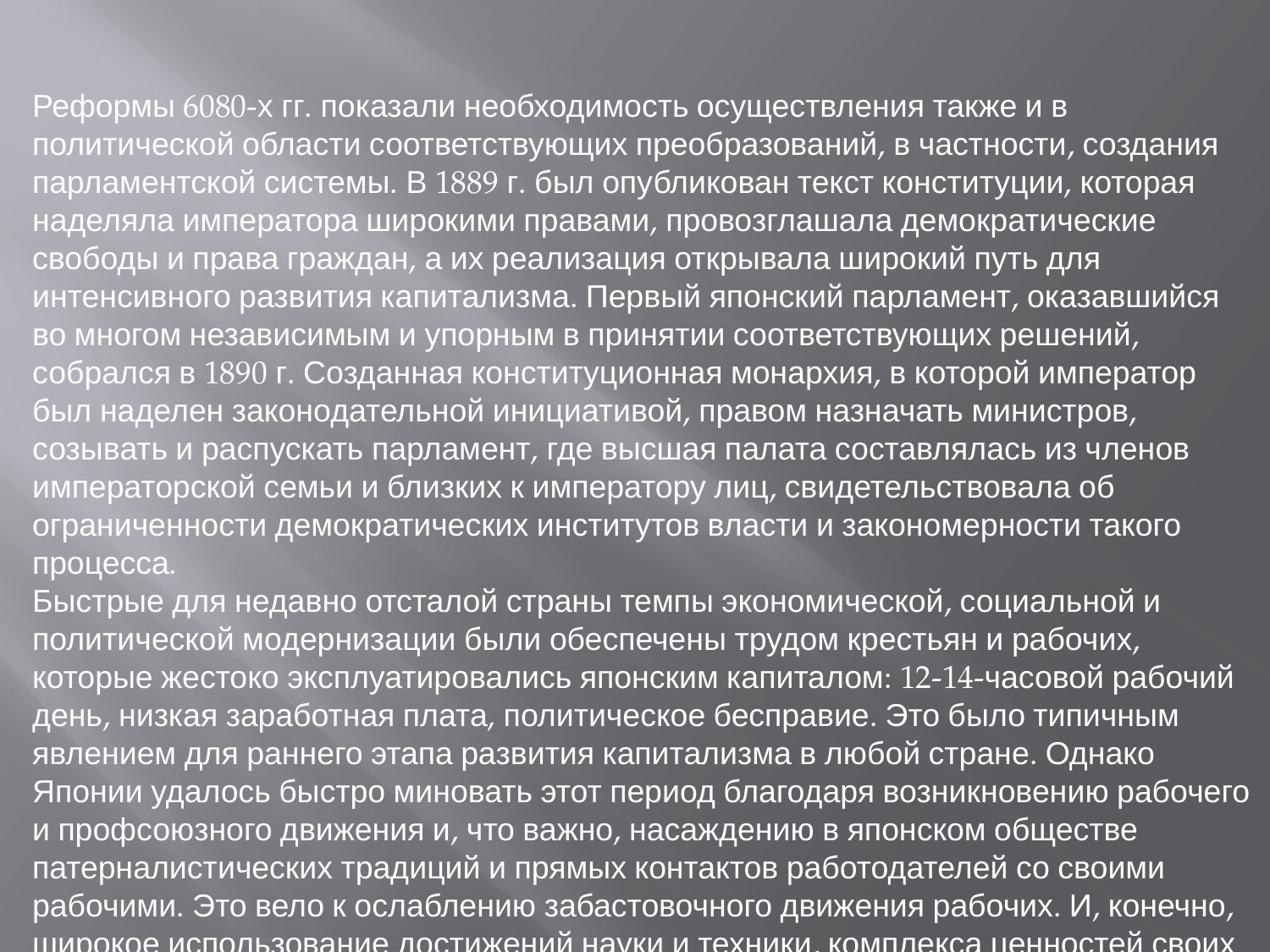

Реформы 6080-х гг. показали необходимость осуществления также и в политической области соответствующих преобразований, в частности, создания парламентской системы. В 1889 г. был опубликован текст конституции, которая наделяла императора широкими правами, провозглашала демократические свободы и права граждан, а их реализация открывала широкий путь для интенсивного развития капитализма. Первый японский парламент, оказавшийся во многом независимым и упорным в принятии соответствующих решений, собрался в 1890 г. Созданная конституционная монархия, в которой император был наделен законодательной инициативой, правом назначать министров, созывать и распускать парламент, где высшая палата составлялась из членов императорской семьи и близких к императору лиц, свидетельствовала об ограниченности демократических институтов власти и закономерности такого процесса.
Быстрые для недавно отсталой страны темпы экономической, социальной и политической модернизации были обеспечены трудом крестьян и рабочих, которые жестоко эксплуатировались японским капиталом: 12-14-часовой рабочий день, низкая заработная плата, политическое бесправие. Это было типичным явлением для раннего этапа развития капитализма в любой стране. Однако Японии удалось быстро миновать этот период благодаря возникновению рабочего и профсоюзного движения и, что важно, насаждению в японском обществе патерналистических традиций и прямых контактов работодателей со своими рабочими. Это вело к ослаблению забастовочного движения рабочих. И, конечно, широкое использование достижений науки и техники, комплекса ценностей своих и зарубежных приносило свои плоды.